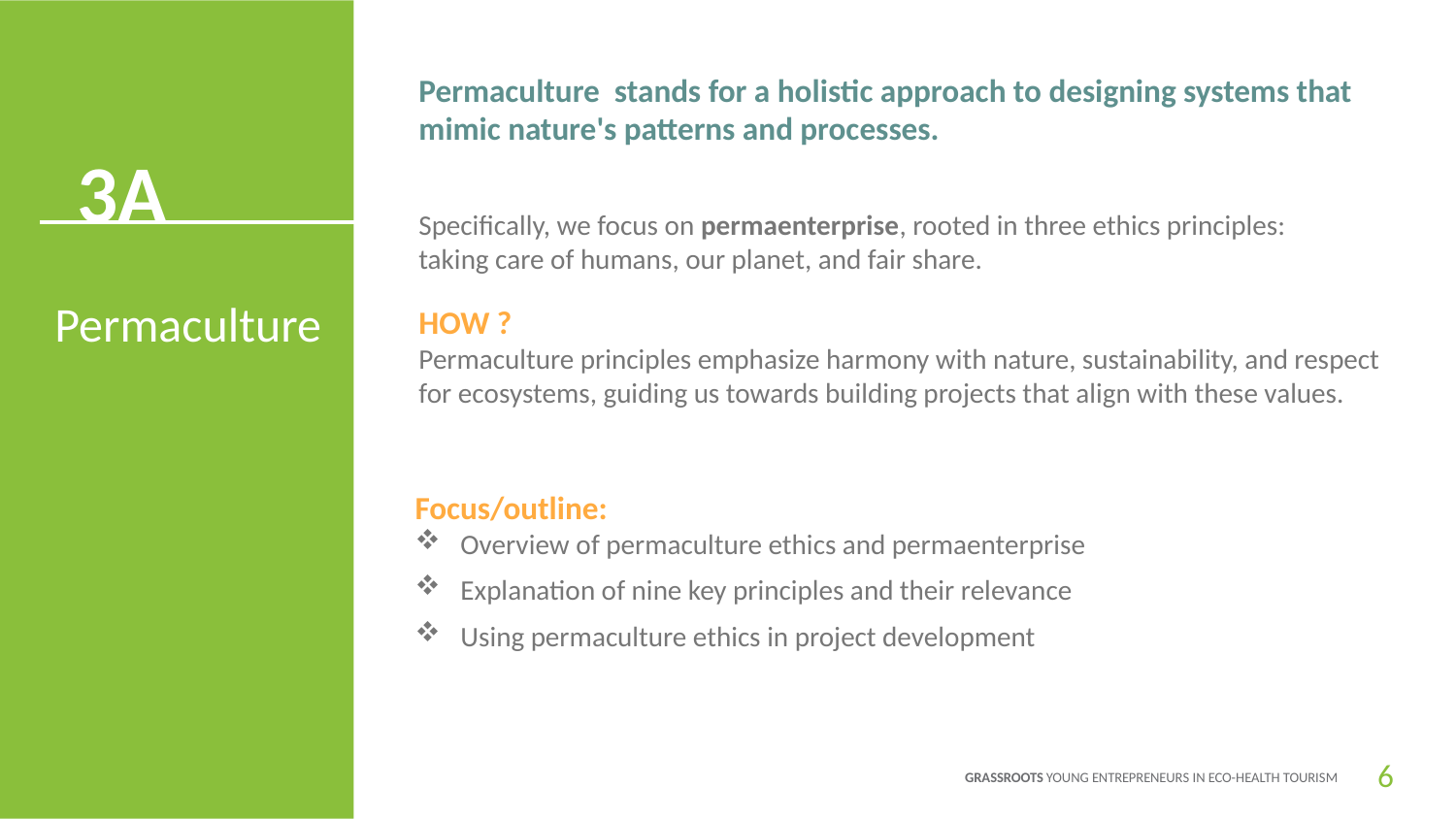

Permaculture  stands for a holistic approach to designing systems that mimic nature's patterns and processes.

HOW ?
Permaculture principles emphasize harmony with nature, sustainability, and respect for ecosystems, guiding us towards building projects that align with these values.

Specifically, we focus on permaenterprise, rooted in three ethics principles:
taking care of humans, our planet, and fair share.
3A
Permaculture

Focus/outline:
Overview of permaculture ethics and permaenterprise
Explanation of nine key principles and their relevance
Using permaculture ethics in project development
6